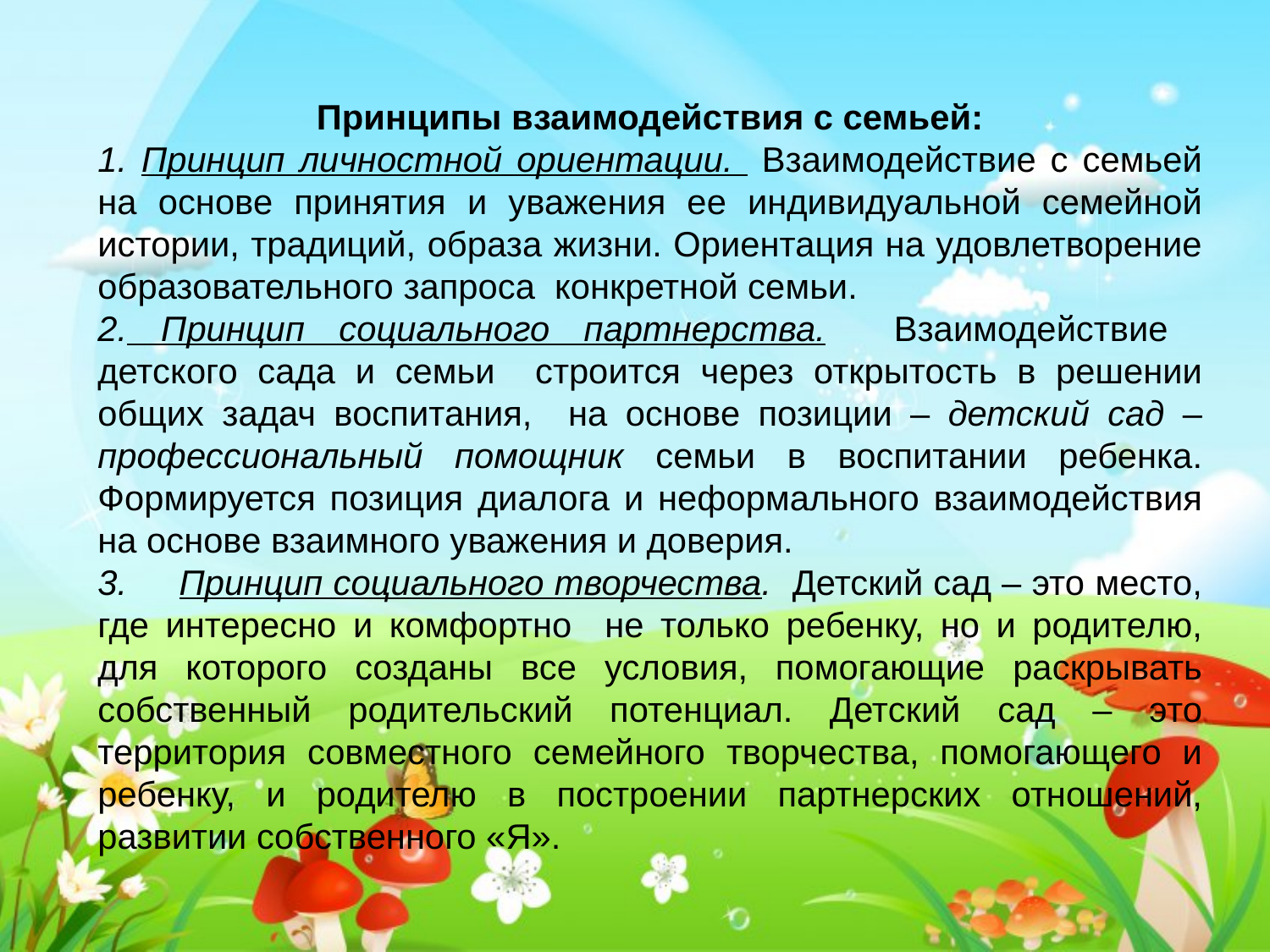

Принципы взаимодействия с семьей:
1. Принцип личностной ориентации.  Взаимодействие с семьей на основе принятия и уважения ее индивидуальной семейной истории, традиций, образа жизни. Ориентация на удовлетворение образовательного запроса  конкретной семьи.
2. Принцип социального партнерства.  Взаимодействие  детского сада и семьи  строится через открытость в решении общих задач воспитания,  на основе позиции – детский сад – профессиональный помощник семьи в воспитании ребенка. Формируется позиция диалога и неформального взаимодействия на основе взаимного уважения и доверия.
3.     Принцип социального творчества.  Детский сад – это место, где интересно и комфортно  не только ребенку, но и родителю, для которого созданы все условия, помогающие раскрывать собственный родительский потенциал. Детский сад – это территория совместного семейного творчества, помогающего и ребенку, и родителю в построении партнерских отношений, развитии собственного «Я».